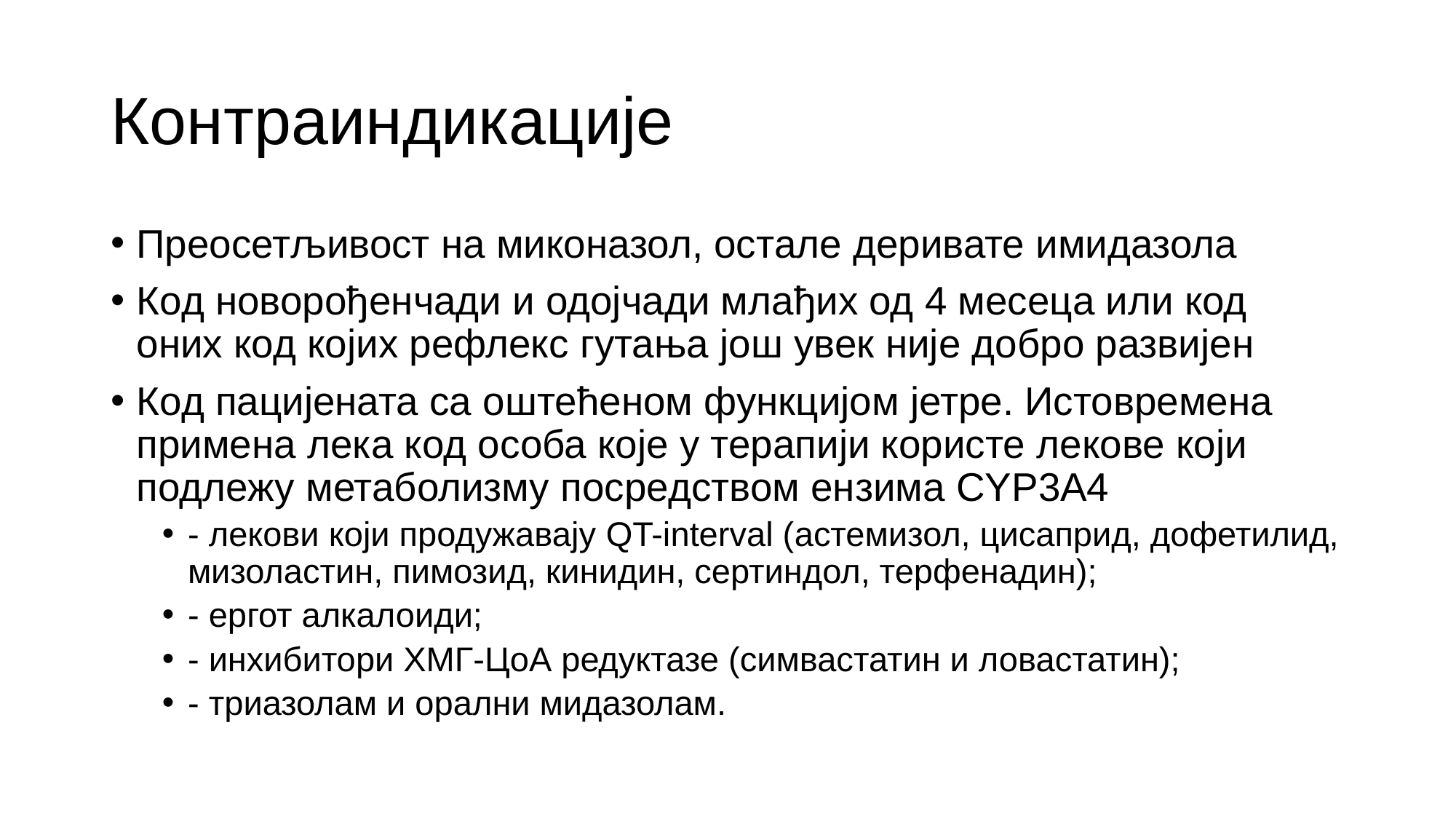

# Контраиндикације
Преосетљивост на миконазол, остале деривате имидазола
Код новорођенчади и одојчади млађих од 4 месеца или код оних код којих рефлекс гутања још увек није добро развијен
Код пацијената са оштећеном функцијом јетре. Истовремена примена лека код особа које у терапији користе лекове који подлежу метаболизму посредством ензима CYP3A4
- лекови који продужавају QT-interval (астемизол, цисаприд, дофетилид, мизоластин, пимозид, кинидин, сертиндол, терфенадин);
- ергот алкалоиди;
- инхибитори ХМГ-ЦоА редуктазе (симвастатин и ловастатин);
- триазолам и орални мидазолам.